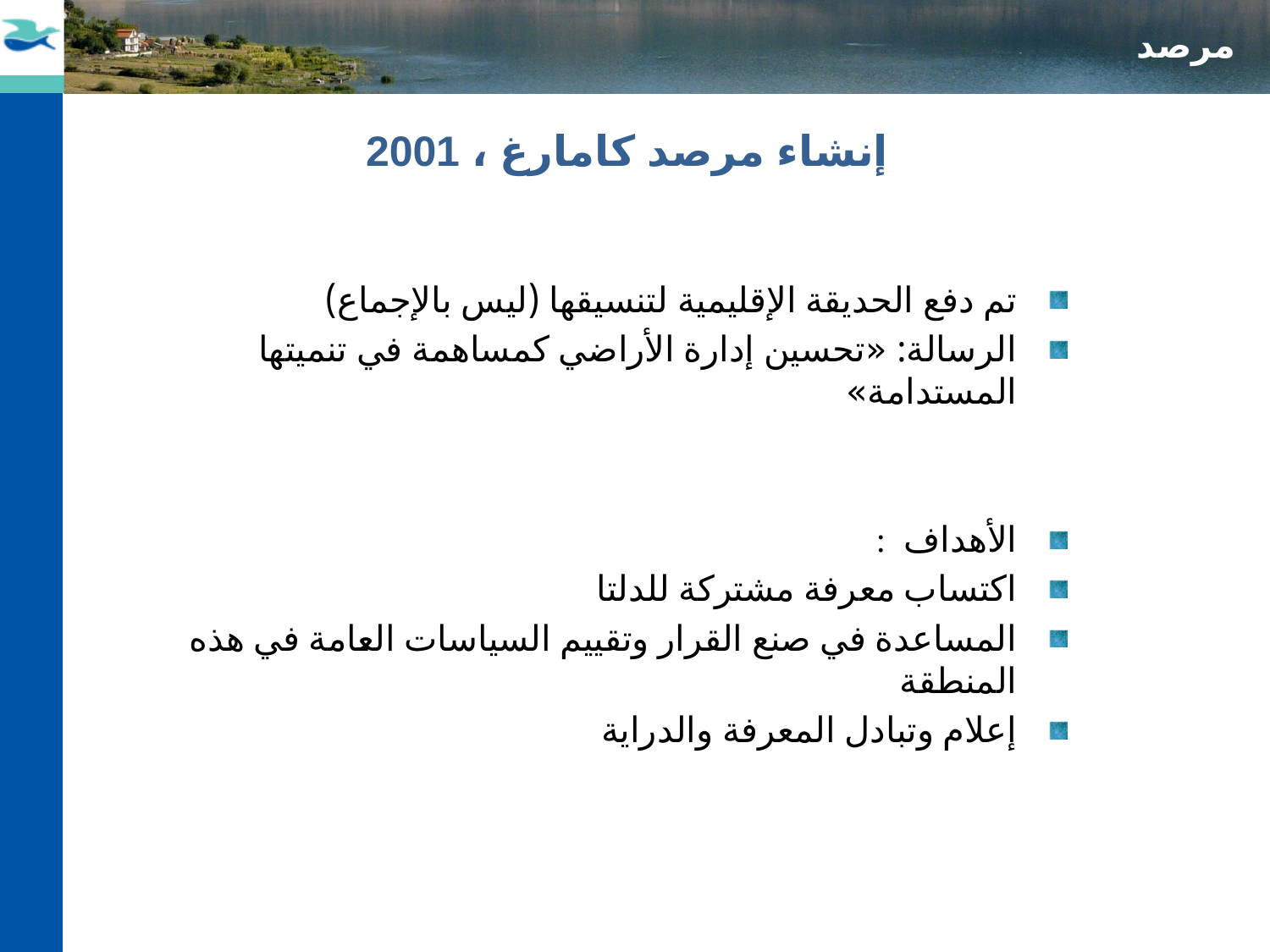

مرصد
إنشاء مرصد كامارغ ، 2001

تم دفع الحديقة الإقليمية لتنسيقها (ليس بالإجماع)
الرسالة: «تحسين إدارة الأراضي كمساهمة في تنميتها المستدامة»

الأهداف  :
اكتساب معرفة مشتركة للدلتا
المساعدة في صنع القرار وتقييم السياسات العامة في هذه المنطقة
إعلام وتبادل المعرفة والدراية